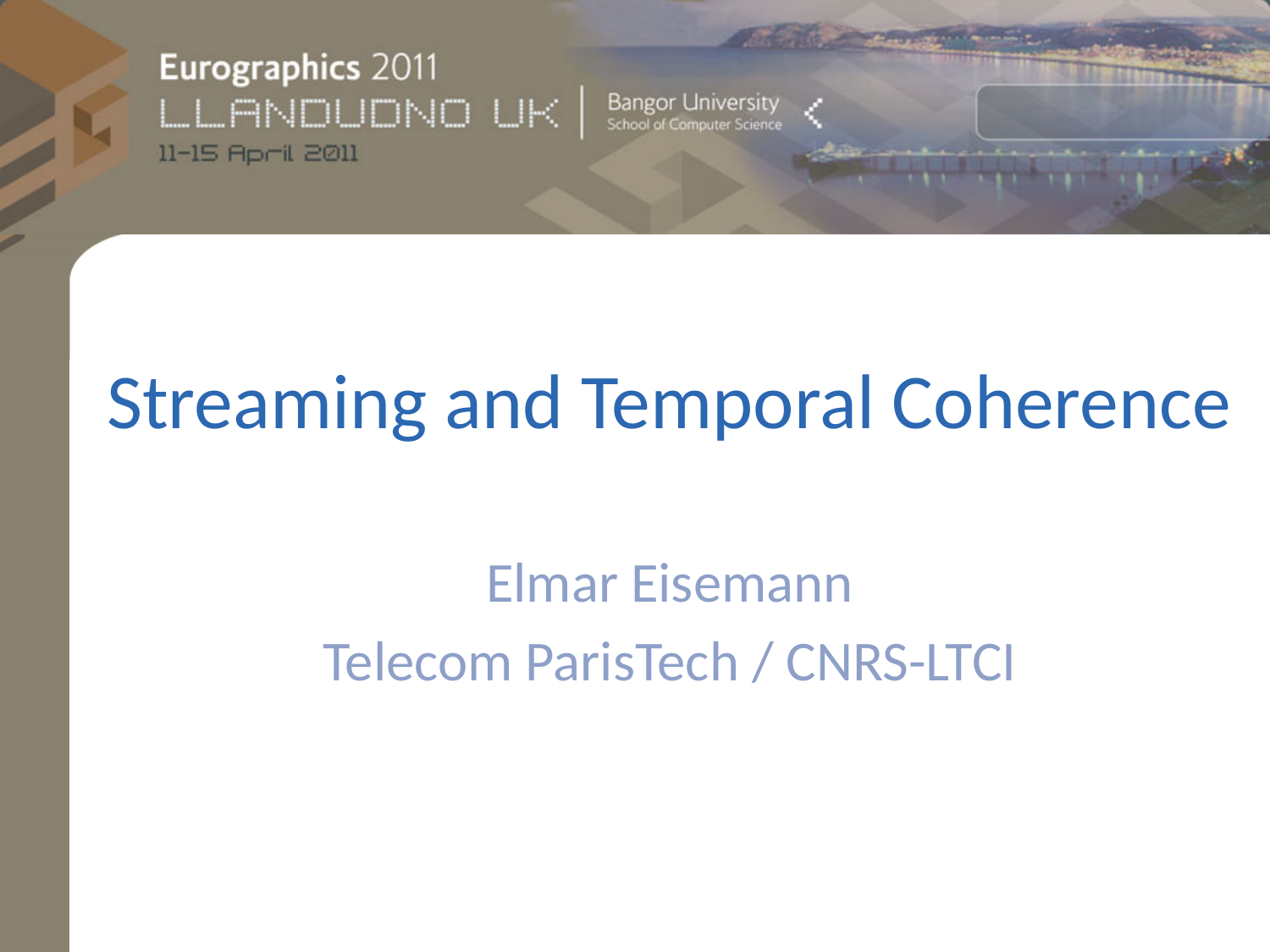

# Streaming and Temporal Coherence
Elmar Eisemann
Telecom ParisTech / CNRS-LTCI